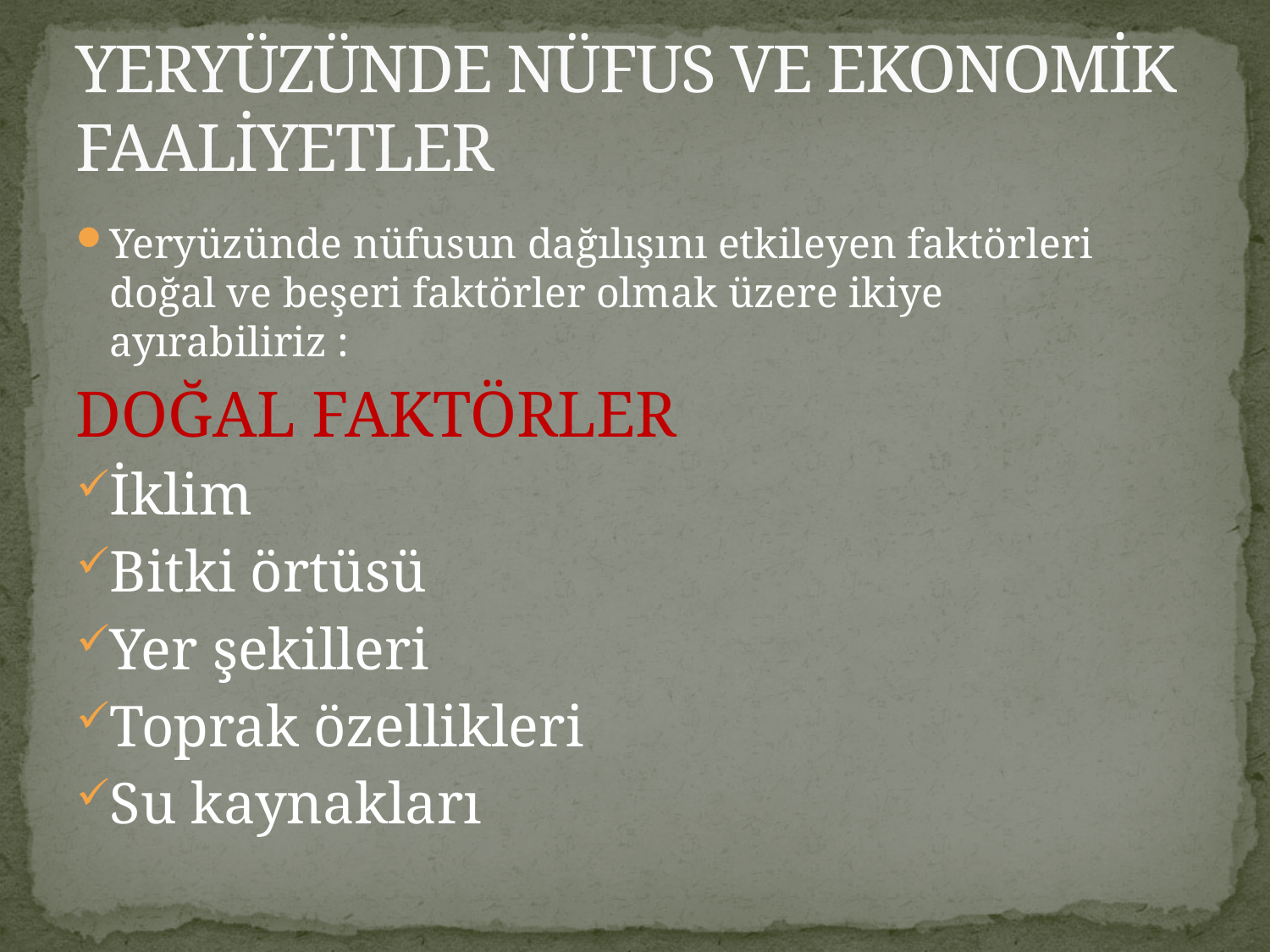

# YERYÜZÜNDE NÜFUS VE EKONOMİK FAALİYETLER
Yeryüzünde nüfusun dağılışını etkileyen faktörleri doğal ve beşeri faktörler olmak üzere ikiye ayırabiliriz :
DOĞAL FAKTÖRLER
İklim
Bitki örtüsü
Yer şekilleri
Toprak özellikleri
Su kaynakları